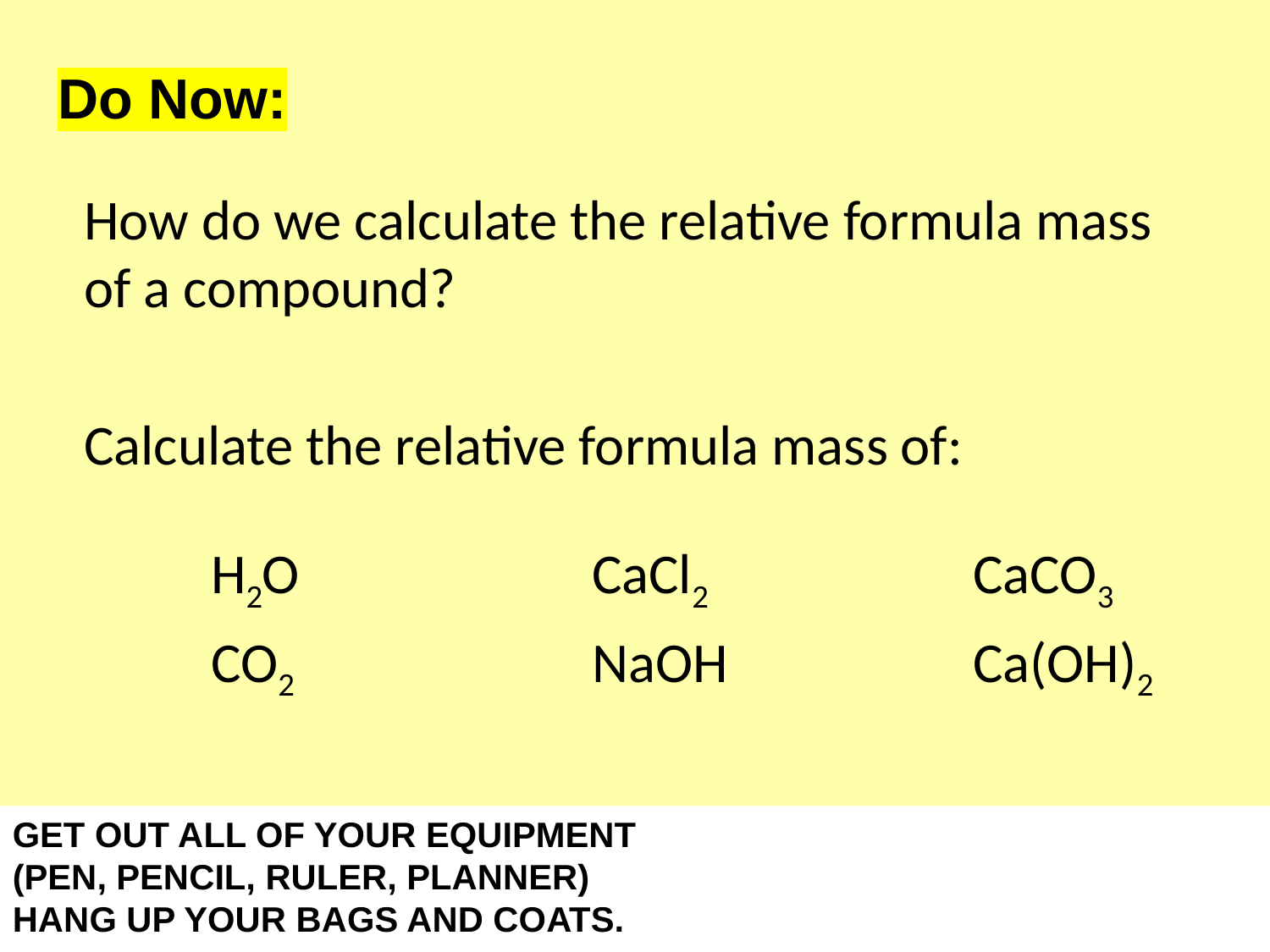

# Do Now:
How do we calculate the relative formula mass of a compound?

Calculate the relative formula mass of:

	H2O			CaCl2			CaCO3
	CO2			NaOH		Ca(OH)2

GET OUT ALL OF YOUR EQUIPMENT
(PEN, PENCIL, RULER, PLANNER)
HANG UP YOUR BAGS AND COATS.